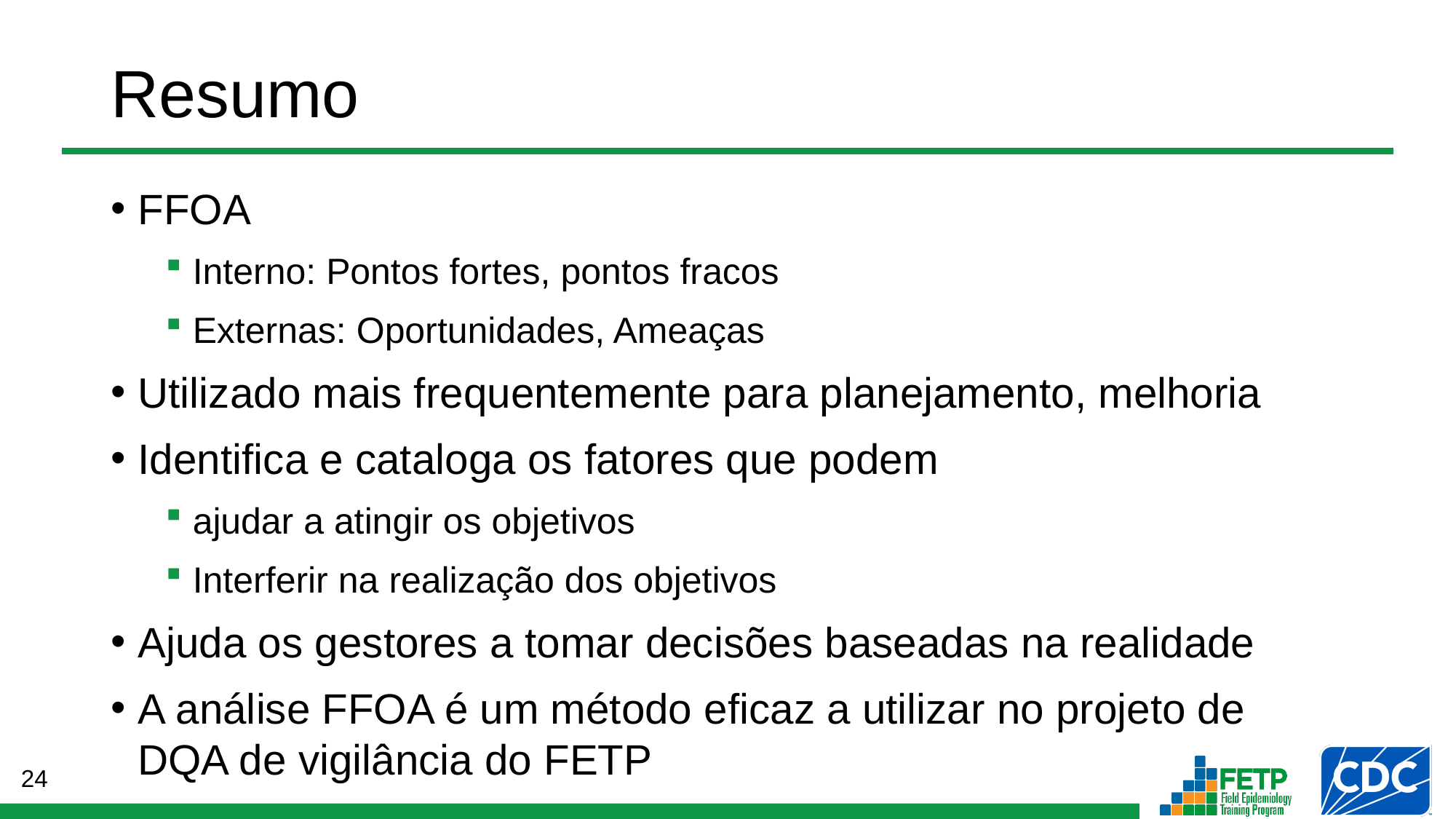

# Resumo
FFOA
Interno: Pontos fortes, pontos fracos
Externas: Oportunidades, Ameaças
Utilizado mais frequentemente para planejamento, melhoria
Identifica e cataloga os fatores que podem
ajudar a atingir os objetivos
Interferir na realização dos objetivos
Ajuda os gestores a tomar decisões baseadas na realidade
A análise FFOA é um método eficaz a utilizar no projeto de DQA de vigilância do FETP